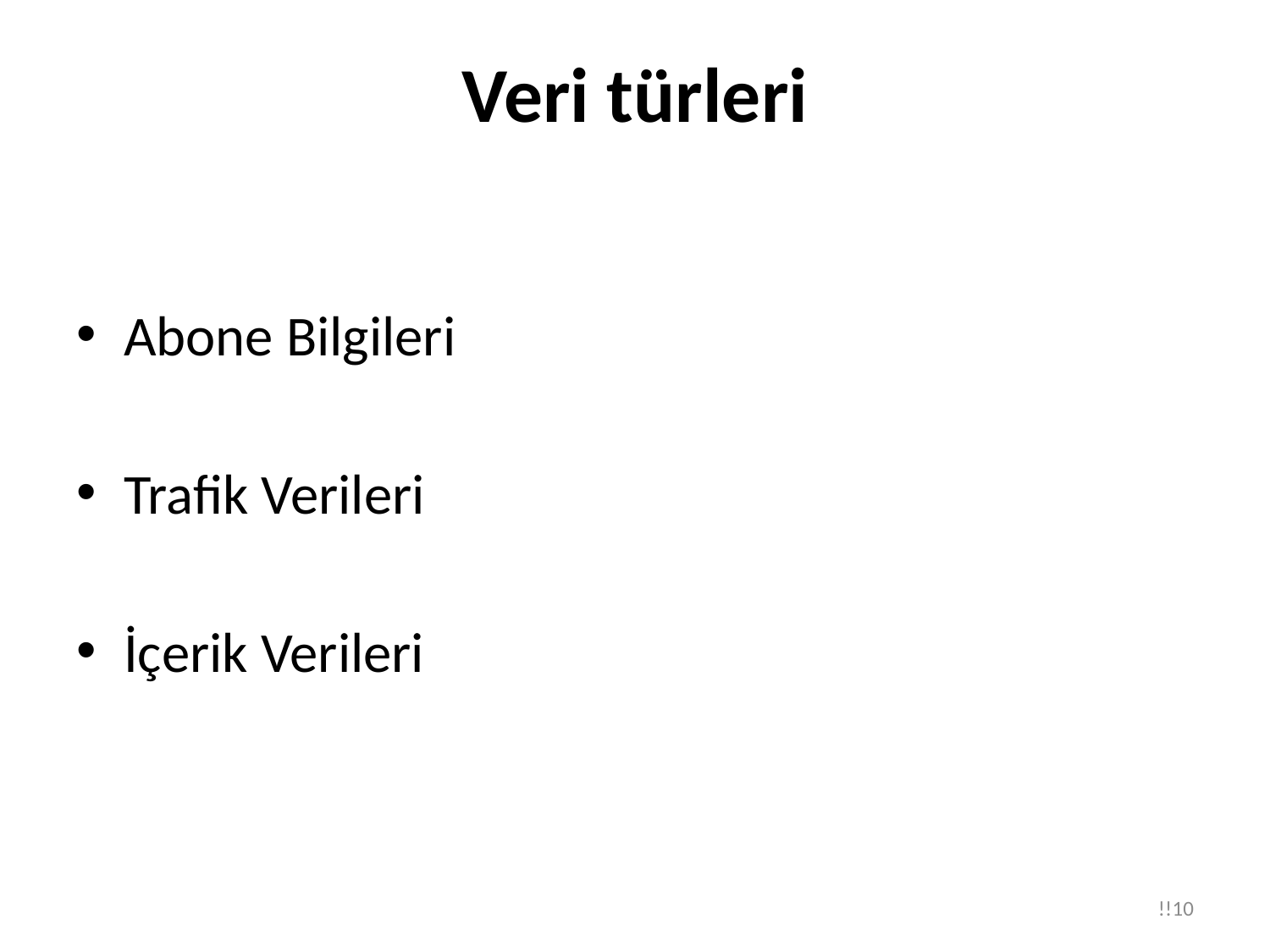

# Veri türleri

Abone Bilgileri

Trafik Verileri

İçerik Verileri
!!10